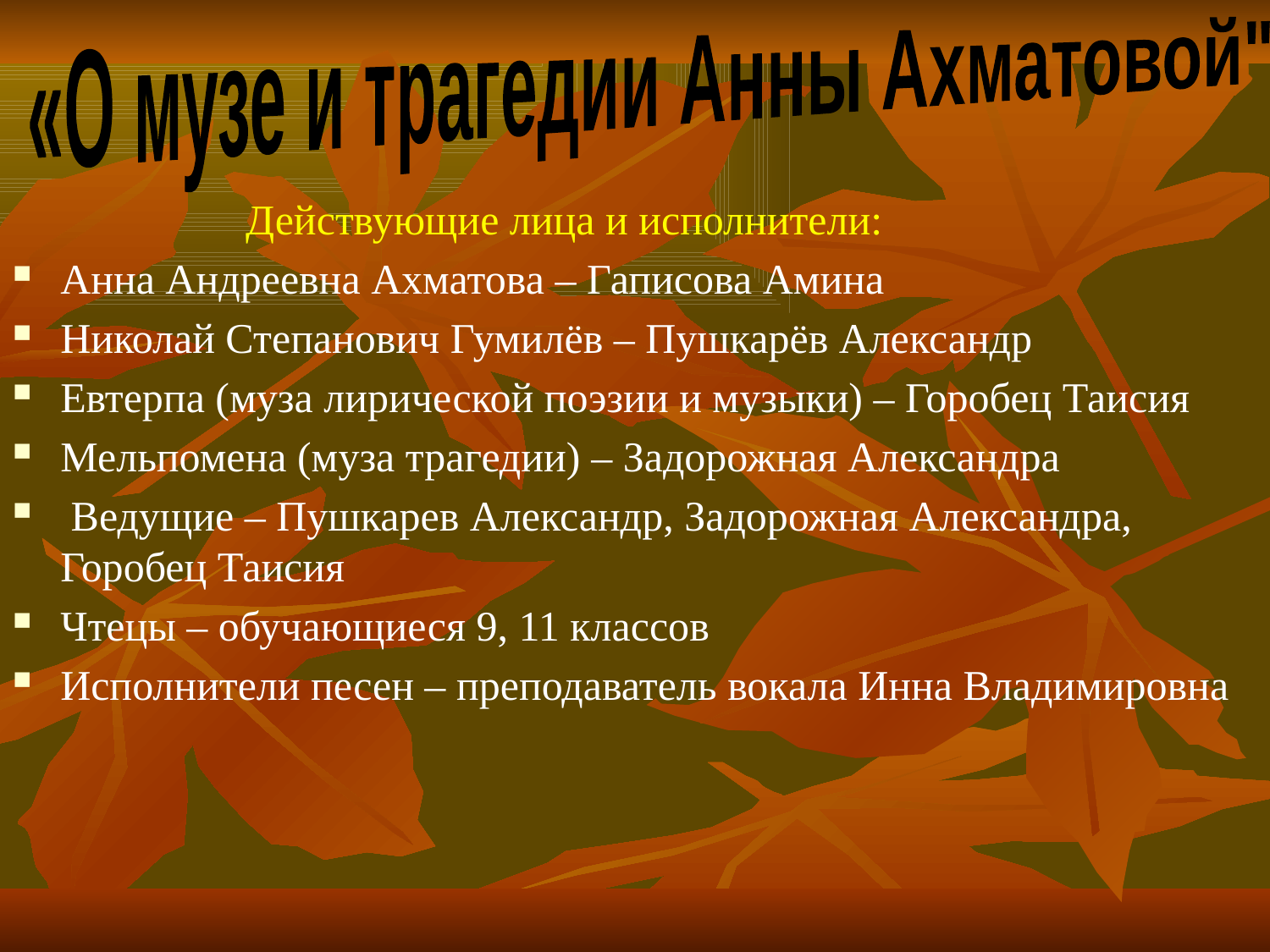

«О музе и трагедии Анны Ахматовой"
                      Действующие лица и исполнители:
Анна Андреевна Ахматова – Гаписова Амина
Николай Степанович Гумилёв – Пушкарёв Александр
Евтерпа (муза лирической поэзии и музыки) – Горобец Таисия
Мельпомена (муза трагедии) – Задорожная Александра
 Ведущие – Пушкарев Александр, Задорожная Александра, Горобец Таисия
Чтецы – обучающиеся 9, 11 классов
Исполнители песен – преподаватель вокала Инна Владимировна